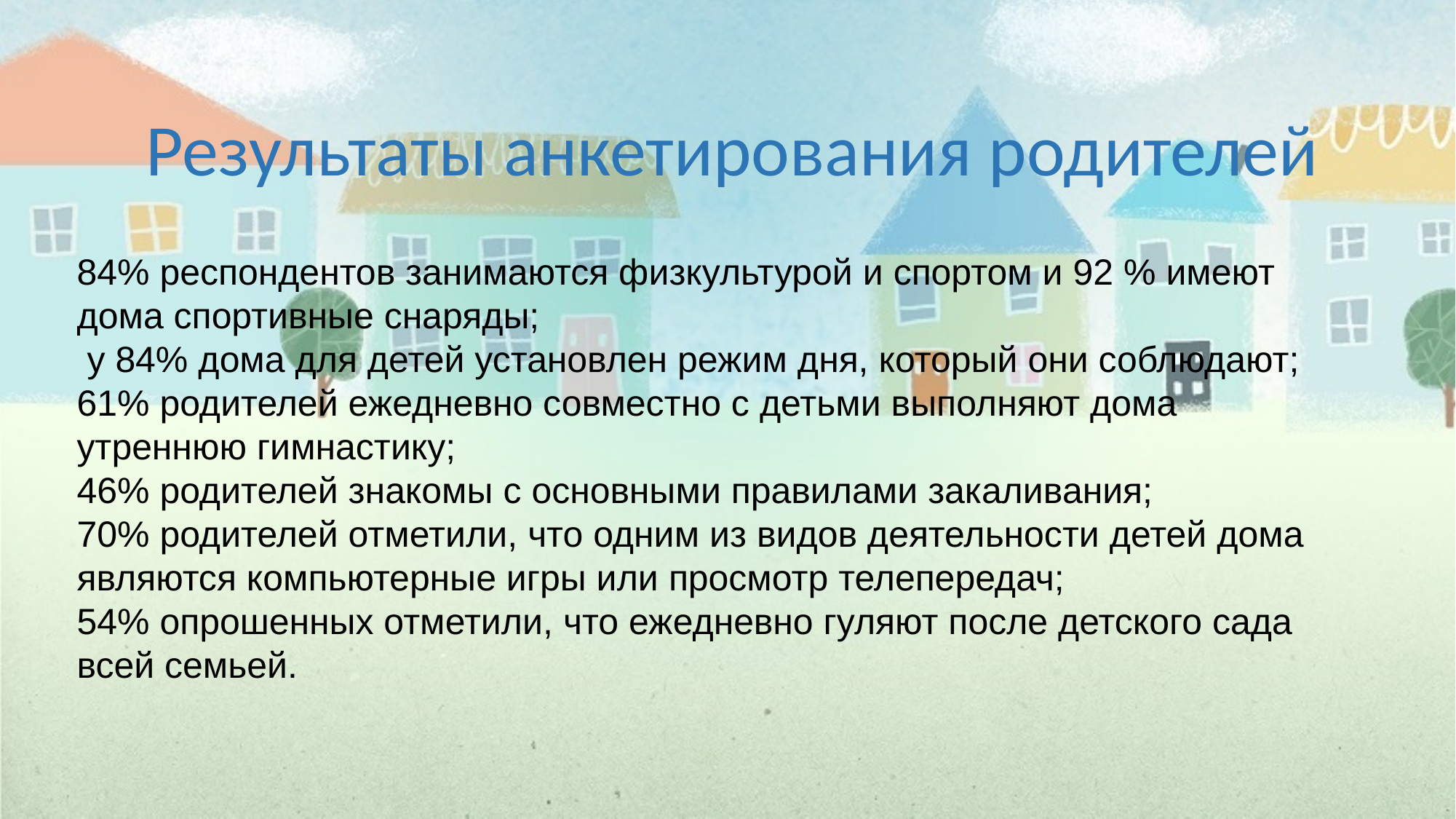

# Результаты анкетирования родителей
84% респондентов занимаются физкультурой и спортом и 92 % имеют дома спортивные снаряды;
 у 84% дома для детей установлен режим дня, который они соблюдают;
61% родителей ежедневно совместно с детьми выполняют дома утреннюю гимнастику;
46% родителей знакомы с основными правилами закаливания;
70% родителей отметили, что одним из видов деятельности детей дома являются компьютерные игры или просмотр телепередач;
54% опрошенных отметили, что ежедневно гуляют после детского сада всей семьей.